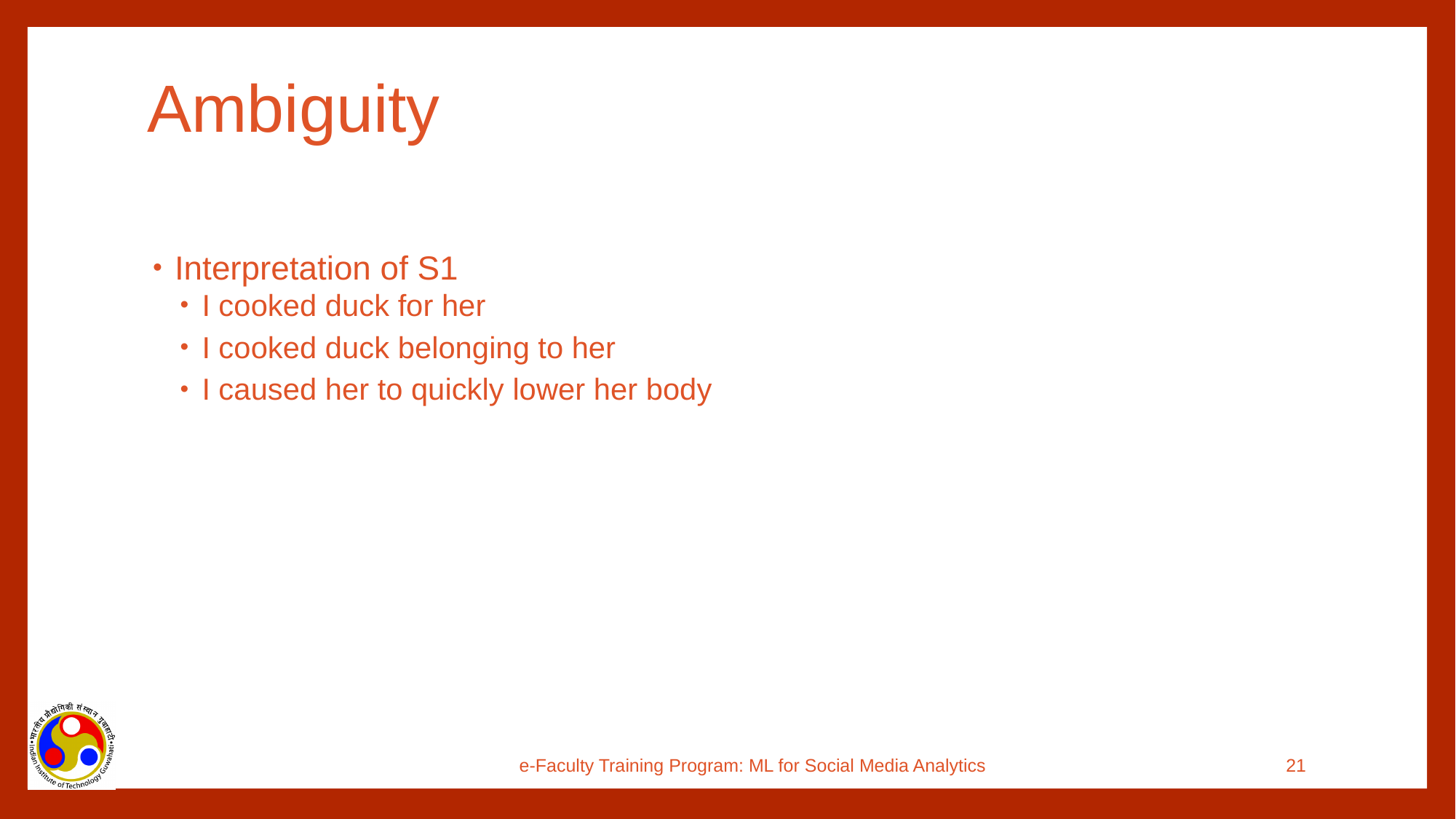

# Ambiguity
Interpretation of S1
I cooked duck for her
I cooked duck belonging to her
I caused her to quickly lower her body
e-Faculty Training Program: ML for Social Media Analytics
21